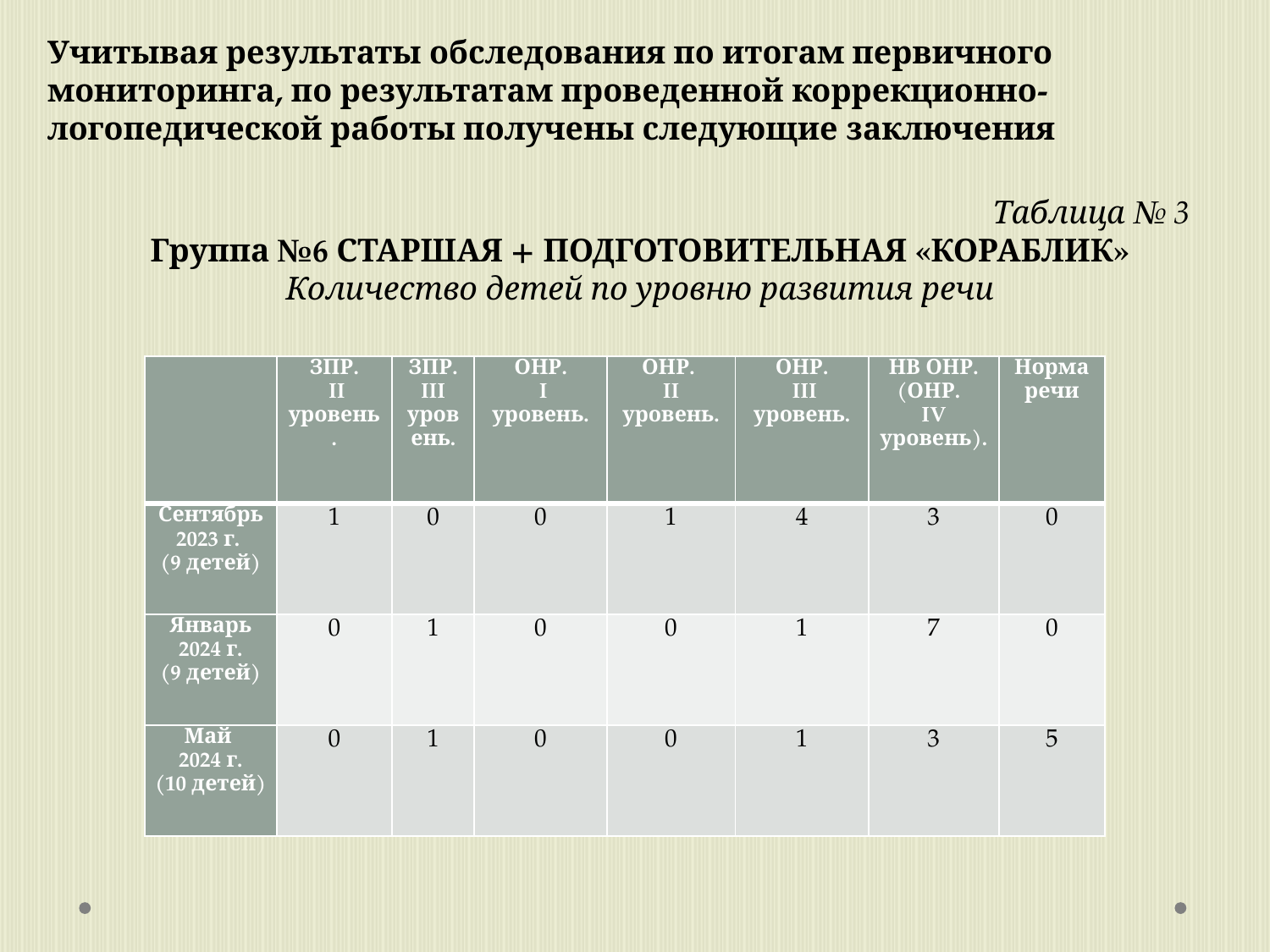

Учитывая результаты обследования по итогам первичного мониторинга, по результатам проведенной коррекционно-логопедической работы получены следующие заключения
Таблица № 3
Группа №6 СТАРШАЯ + ПОДГОТОВИТЕЛЬНАЯ «КОРАБЛИК»
Количество детей по уровню развития речи
|  | ЗПР. II уровень. | ЗПР. III уровень. | ОНР. I уровень. | ОНР. II уровень. | ОНР. III уровень. | НВ ОНР. (ОНР. IV уровень). | Норма речи |
| --- | --- | --- | --- | --- | --- | --- | --- |
| Сентябрь 2023 г. (9 детей) | 1 | 0 | 0 | 1 | 4 | 3 | 0 |
| Январь 2024 г. (9 детей) | 0 | 1 | 0 | 0 | 1 | 7 | 0 |
| Май 2024 г. (10 детей) | 0 | 1 | 0 | 0 | 1 | 3 | 5 |